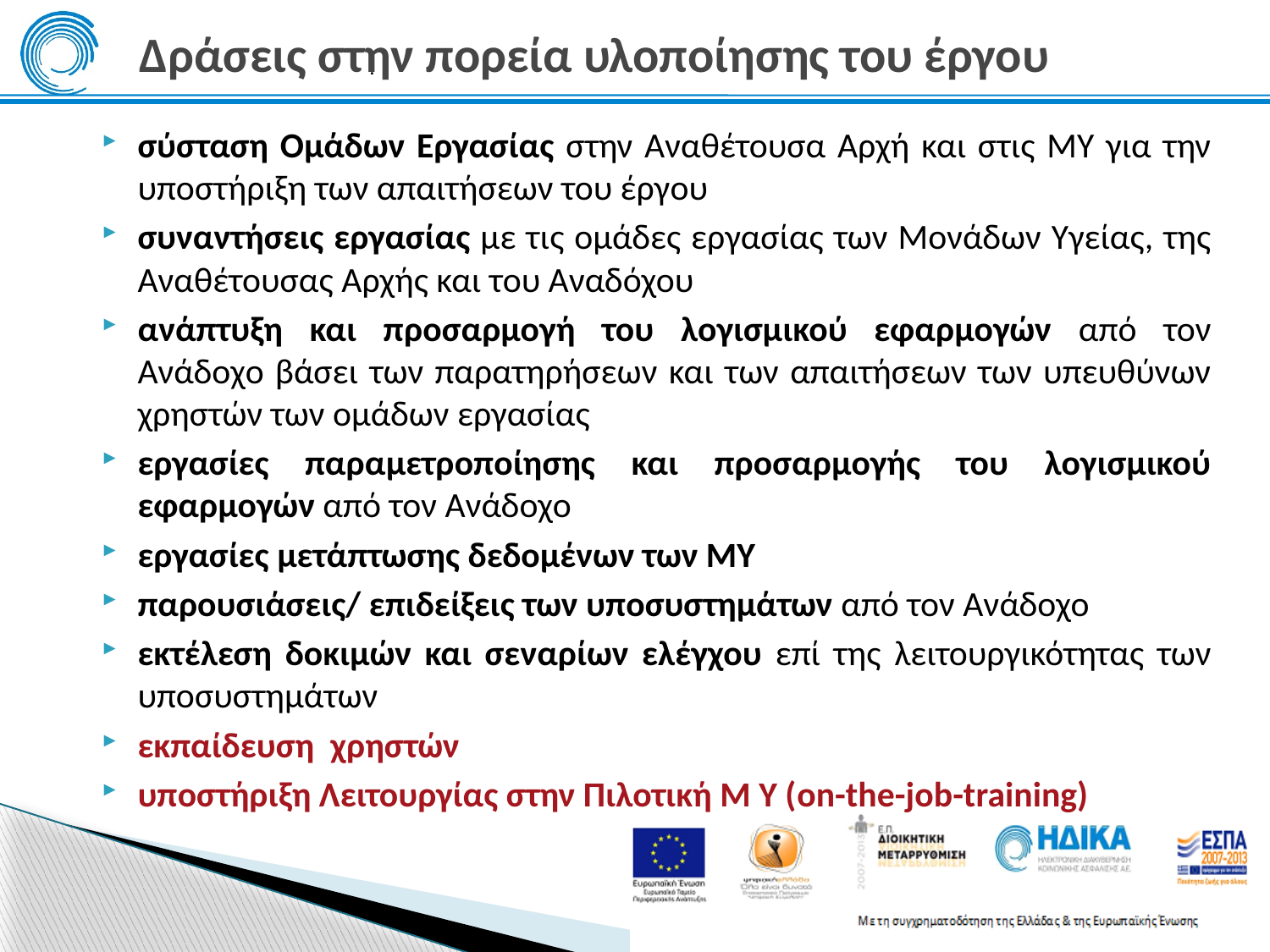

# Δράσεις στην πορεία υλοποίησης του έργου
.

σύσταση Ομάδων Εργασίας στην Αναθέτουσα Αρχή και στις ΜΥ για την υποστήριξη των απαιτήσεων του έργου
συναντήσεις εργασίας με τις ομάδες εργασίας των Μονάδων Υγείας, της Αναθέτουσας Αρχής και του Αναδόχου
ανάπτυξη και προσαρμογή του λογισμικού εφαρμογών από τον Ανάδοχο βάσει των παρατηρήσεων και των απαιτήσεων των υπευθύνων χρηστών των ομάδων εργασίας
εργασίες παραμετροποίησης και προσαρμογής του λογισμικού εφαρμογών από τον Ανάδοχο
εργασίες μετάπτωσης δεδομένων των ΜΥ
παρουσιάσεις/ επιδείξεις των υποσυστημάτων από τον Ανάδοχο
εκτέλεση δοκιμών και σεναρίων ελέγχου επί της λειτουργικότητας των υποσυστημάτων
εκπαίδευση  χρηστών
υποστήριξη Λειτουργίας στην Πιλοτική Μ Υ (on-the-job-training)